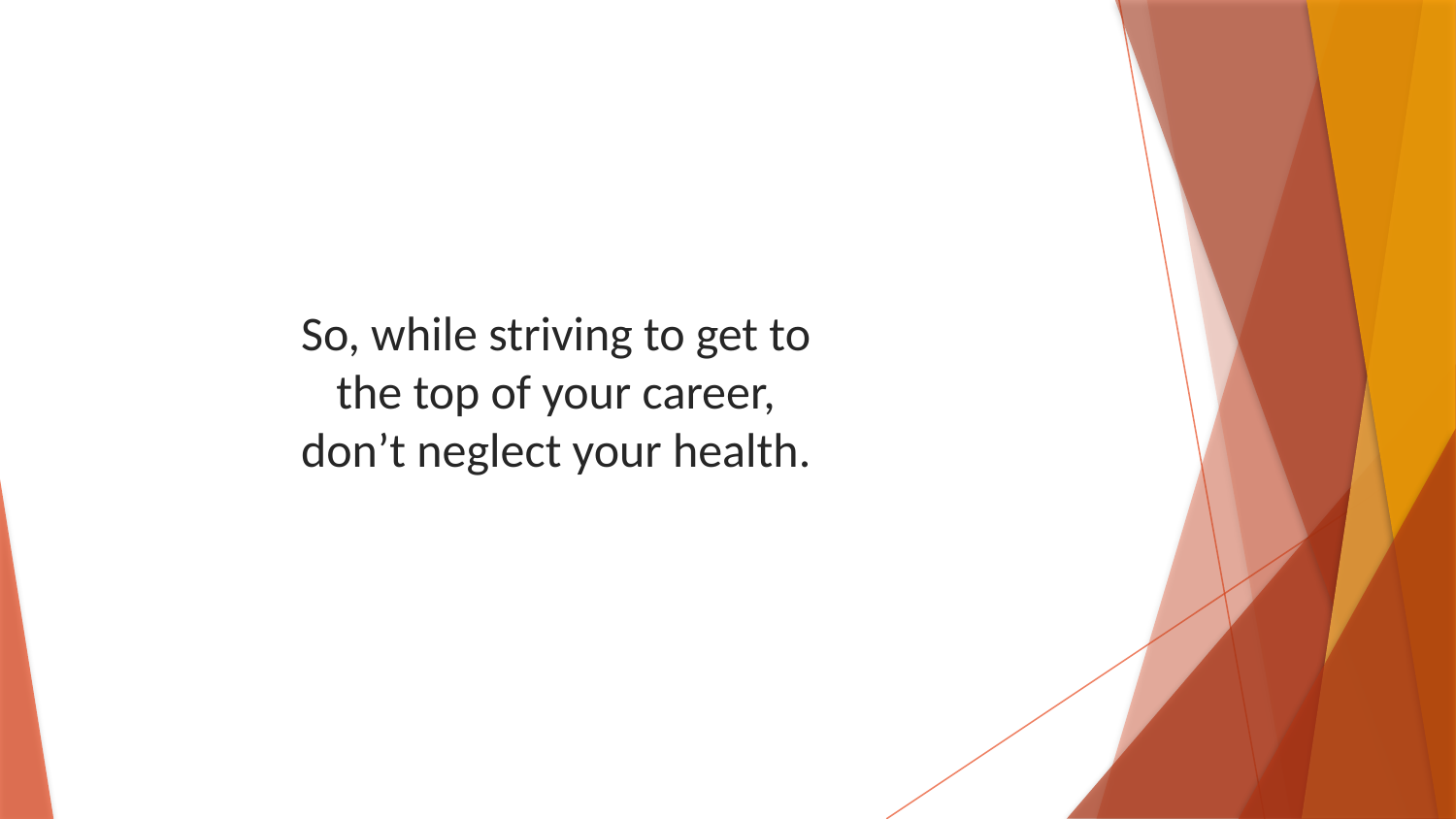

So, while striving to get to the top of your career, don’t neglect your health.